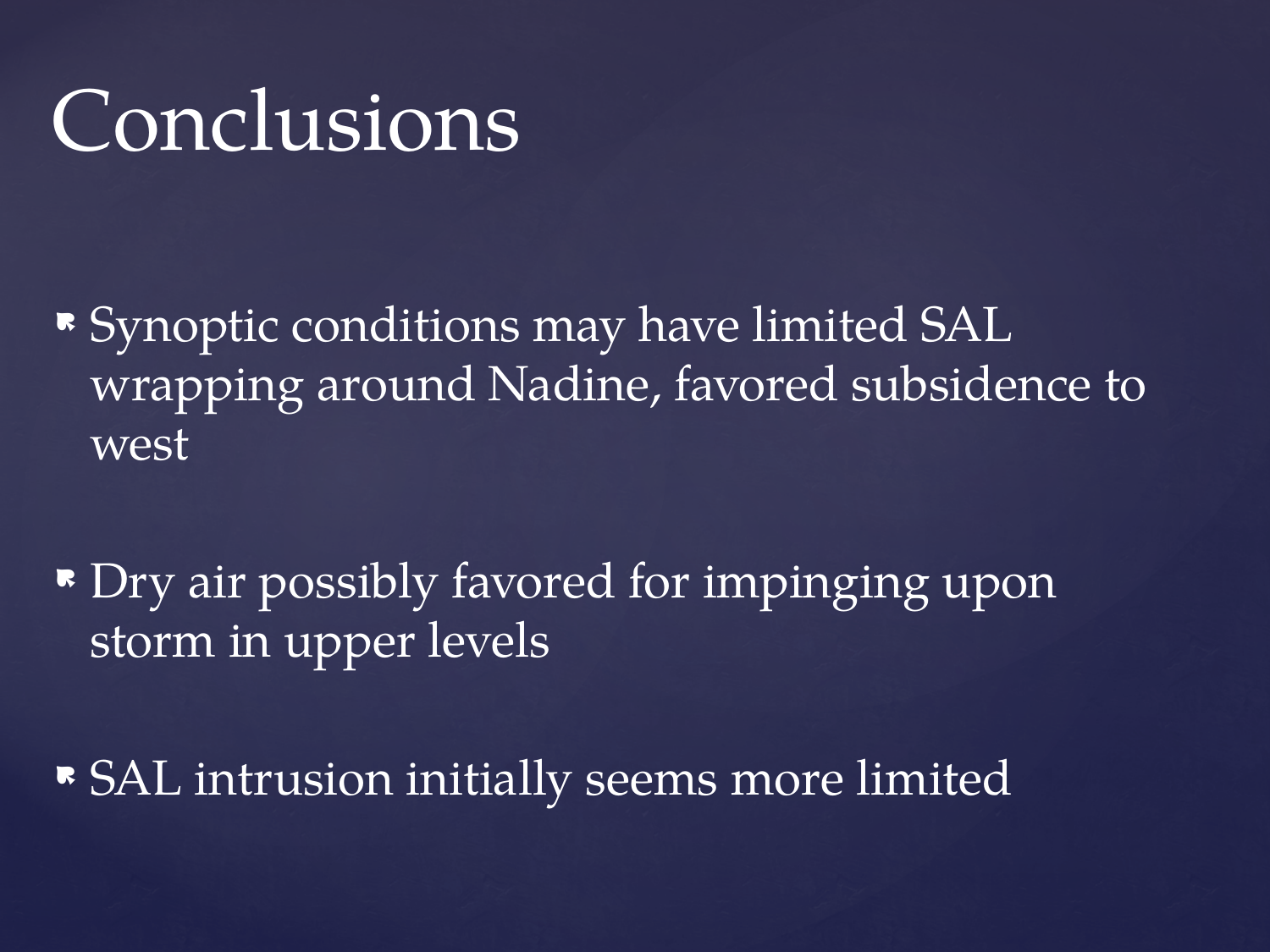

# Conclusions
Synoptic conditions may have limited SAL wrapping around Nadine, favored subsidence to west

Dry air possibly favored for impinging upon storm in upper levels

SAL intrusion initially seems more limited